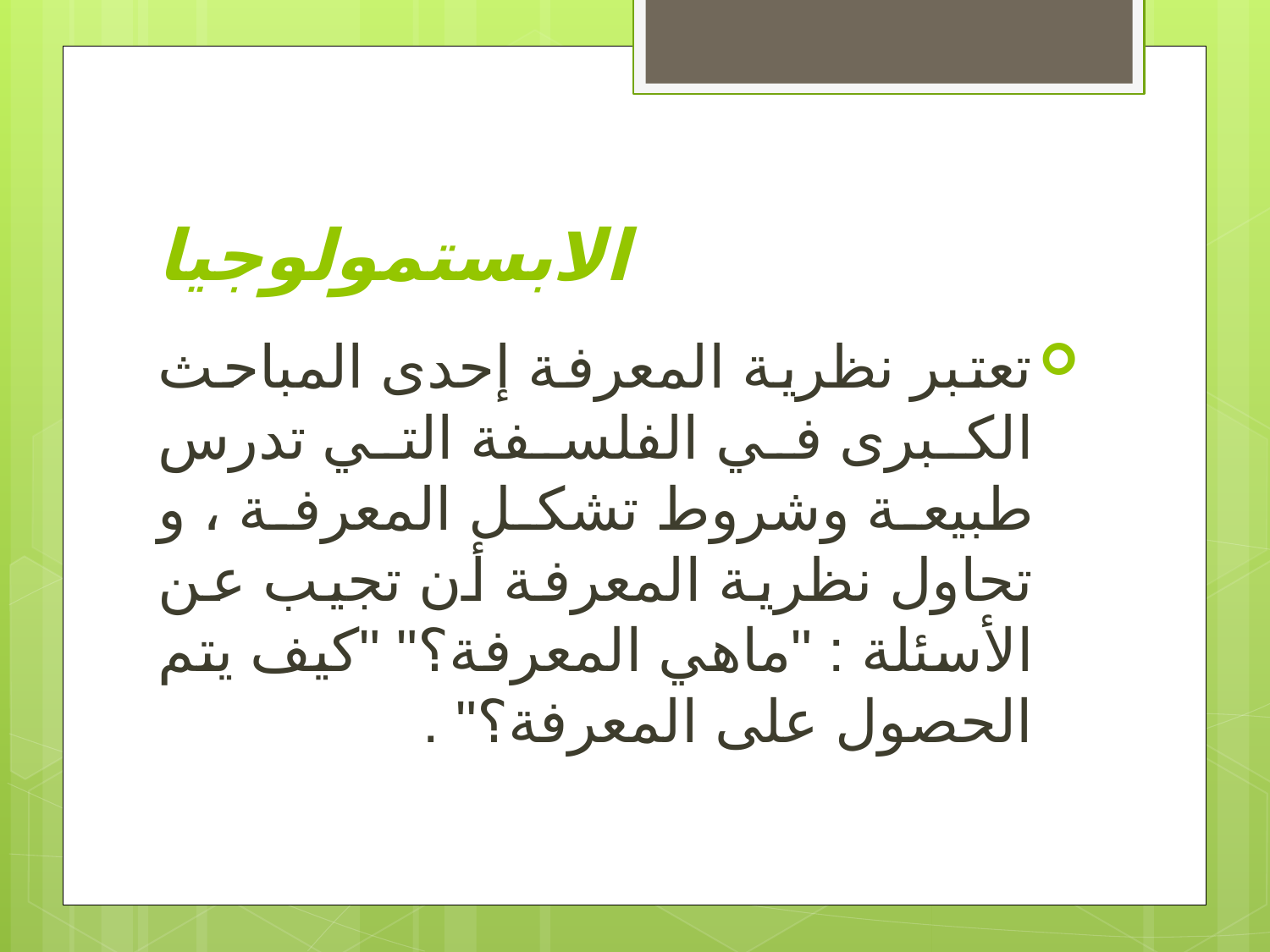

# الابستمولوجيا
تعتبر نظرية المعرفة إحدى المباحث الكبرى في الفلسفة التي تدرس طبيعة وشروط تشكل المعرفة ، و تحاول نظرية المعرفة أن تجيب عن الأسئلة : "ماهي المعرفة؟" "كيف يتم الحصول على المعرفة؟" .